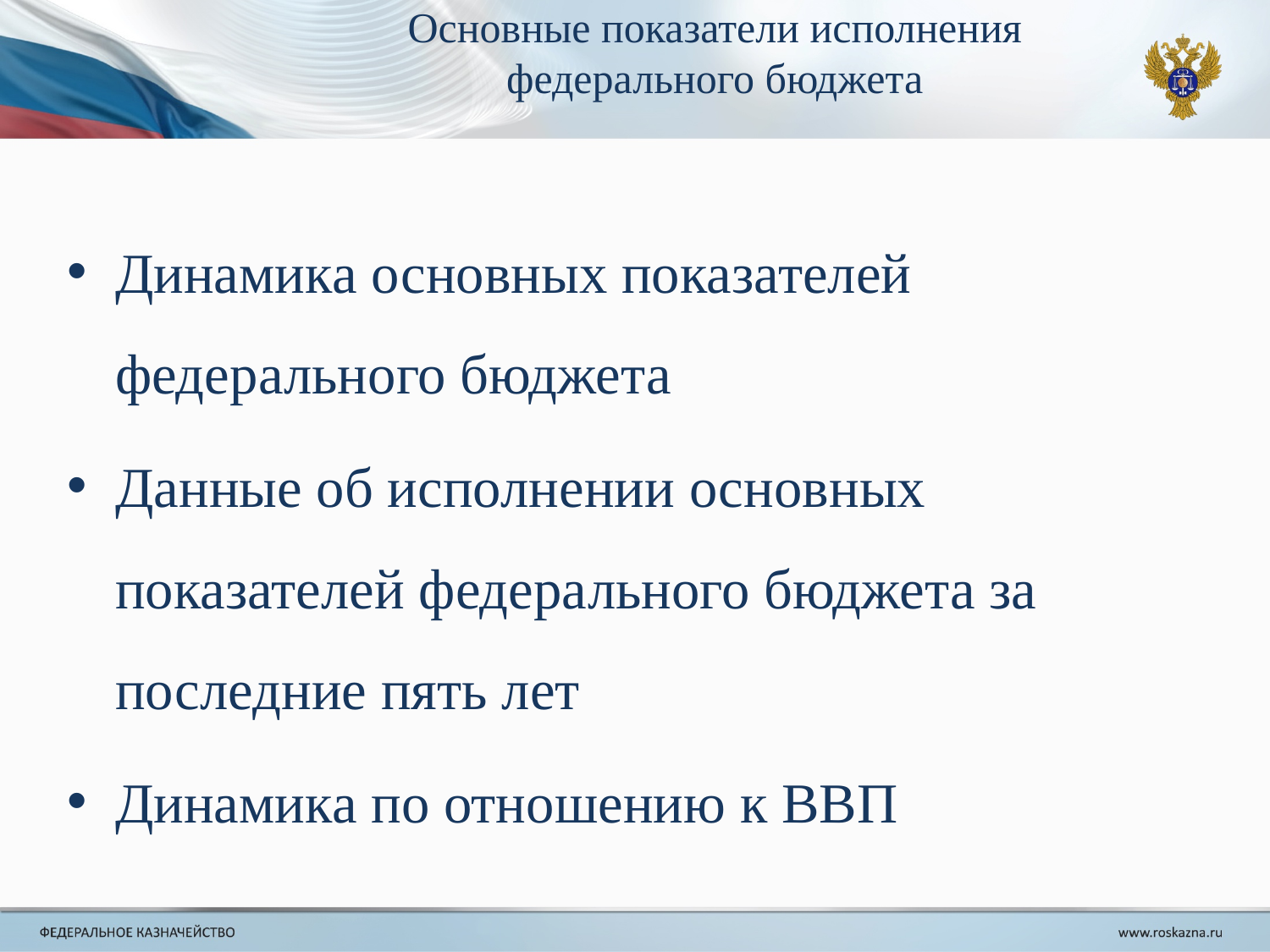

# Основные показатели исполнения федерального бюджета
Динамика основных показателей федерального бюджета
Данные об исполнении основных показателей федерального бюджета за последние пять лет
Динамика по отношению к ВВП